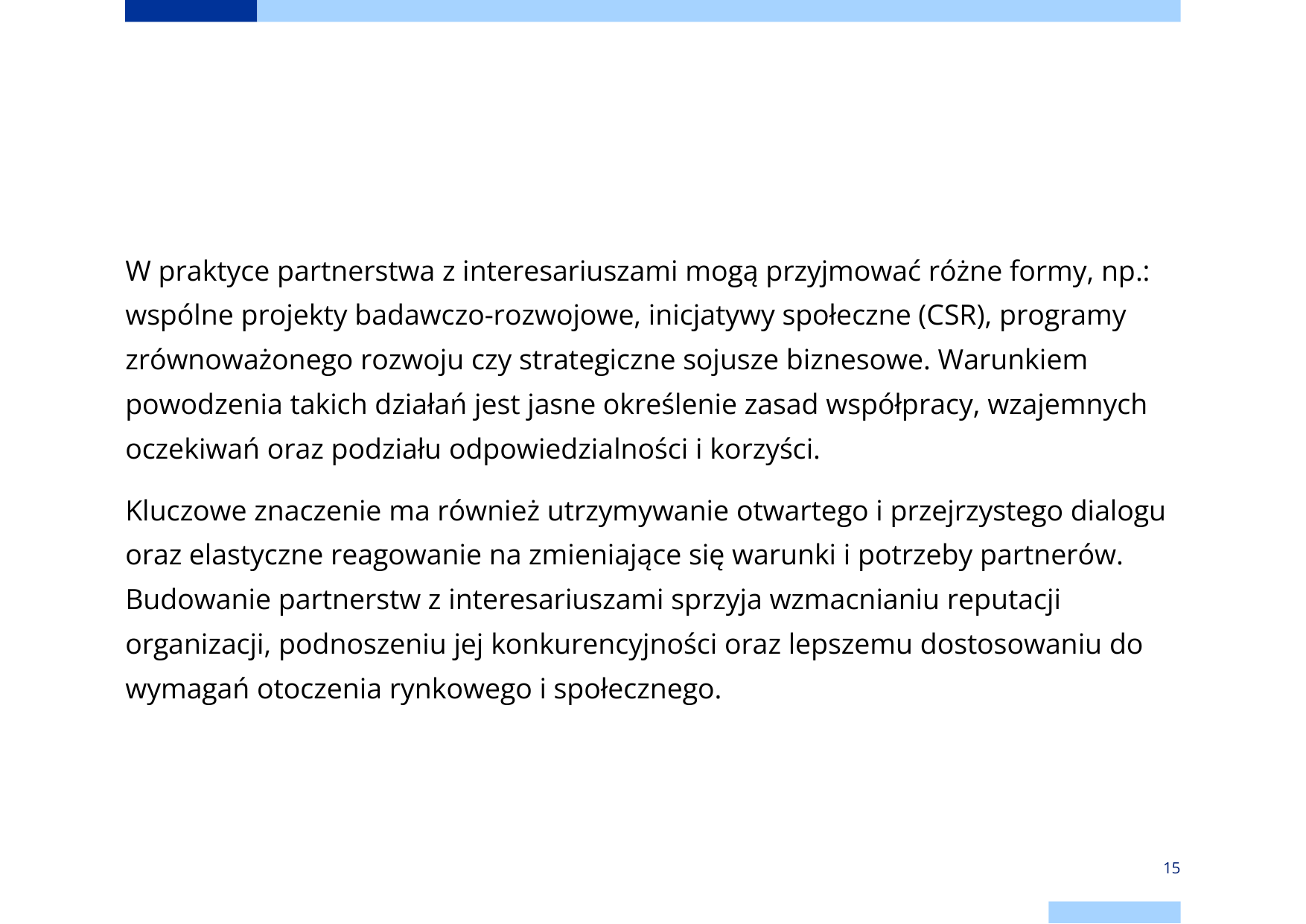

#
W praktyce partnerstwa z interesariuszami mogą przyjmować różne formy, np.: wspólne projekty badawczo-rozwojowe, inicjatywy społeczne (CSR), programy zrównoważonego rozwoju czy strategiczne sojusze biznesowe. Warunkiem powodzenia takich działań jest jasne określenie zasad współpracy, wzajemnych oczekiwań oraz podziału odpowiedzialności i korzyści.
Kluczowe znaczenie ma również utrzymywanie otwartego i przejrzystego dialogu oraz elastyczne reagowanie na zmieniające się warunki i potrzeby partnerów. Budowanie partnerstw z interesariuszami sprzyja wzmacnianiu reputacji organizacji, podnoszeniu jej konkurencyjności oraz lepszemu dostosowaniu do wymagań otoczenia rynkowego i społecznego.
15